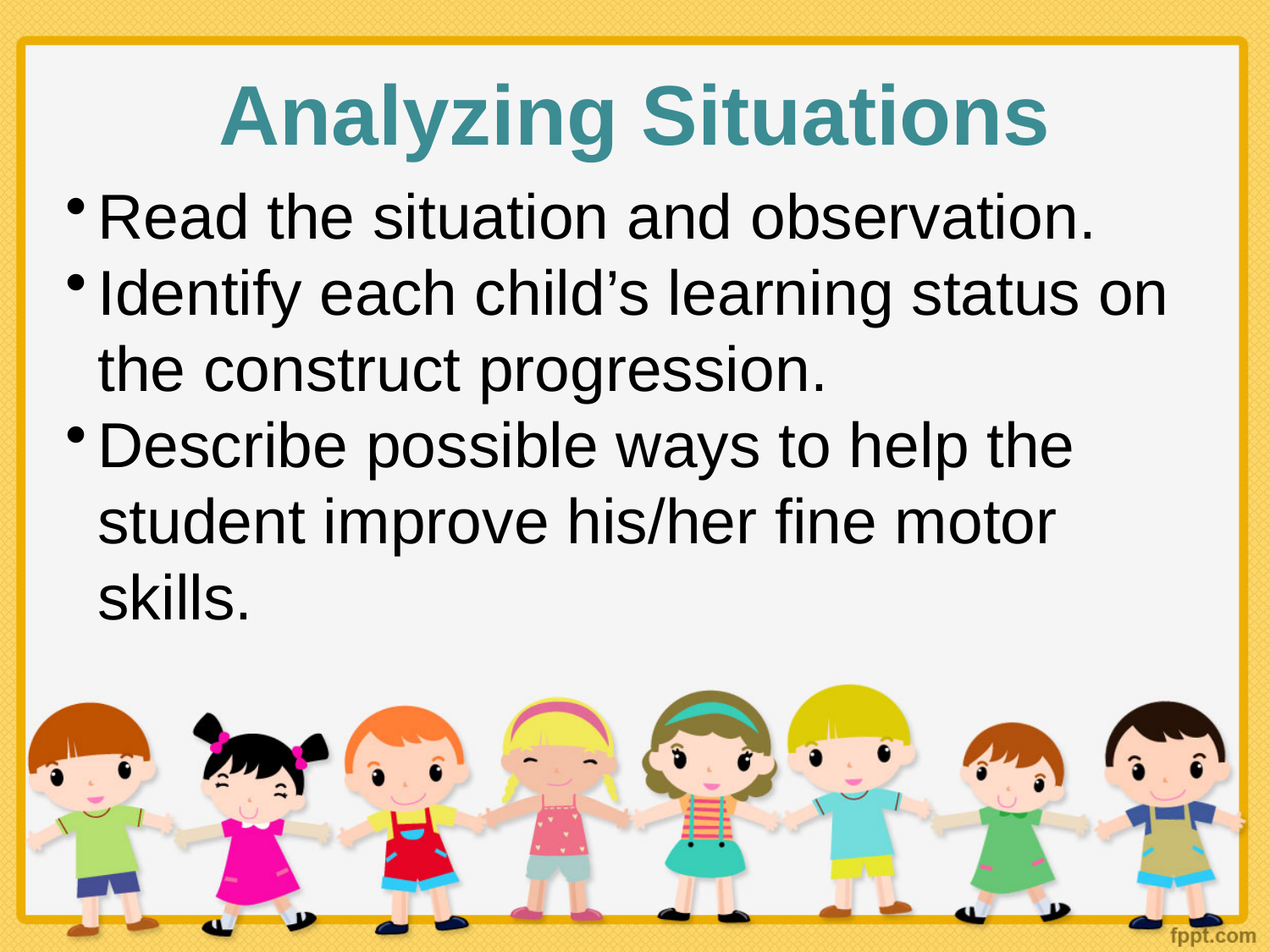

# Analyzing Situations
Read the situation and observation.
Identify each child’s learning status on the construct progression.
Describe possible ways to help the student improve his/her fine motor skills.